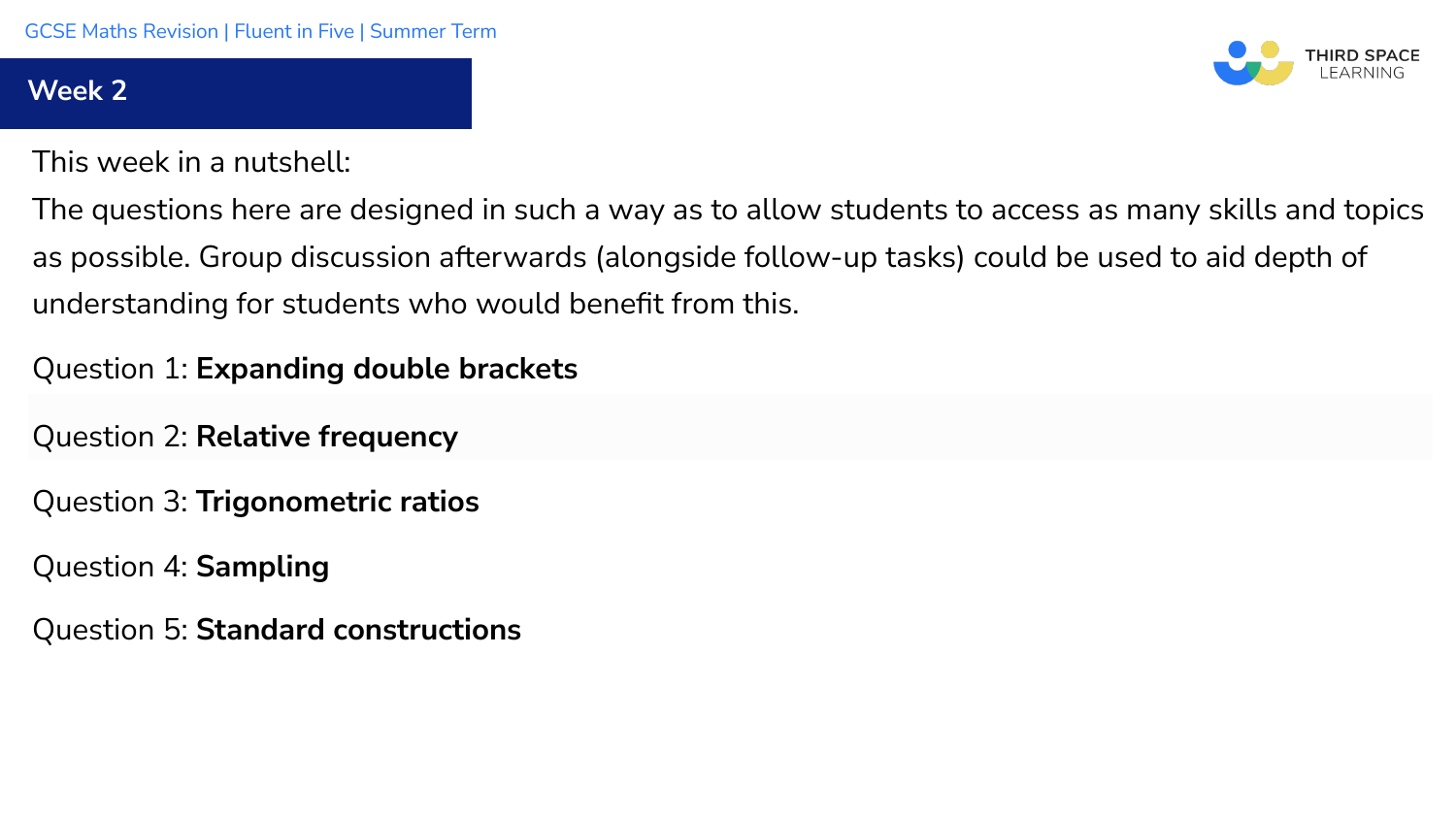

Week 2
| This week in a nutshell: The questions here are designed in such a way as to allow students to access as many skills and topics as possible. Group discussion afterwards (alongside follow-up tasks) could be used to aid depth of understanding for students who would benefit from this. |
| --- |
| Question 1: Expanding double brackets |
| Question 2: Relative frequency |
| Question 3: Trigonometric ratios |
| Question 4: Sampling |
| Question 5: Standard constructions |